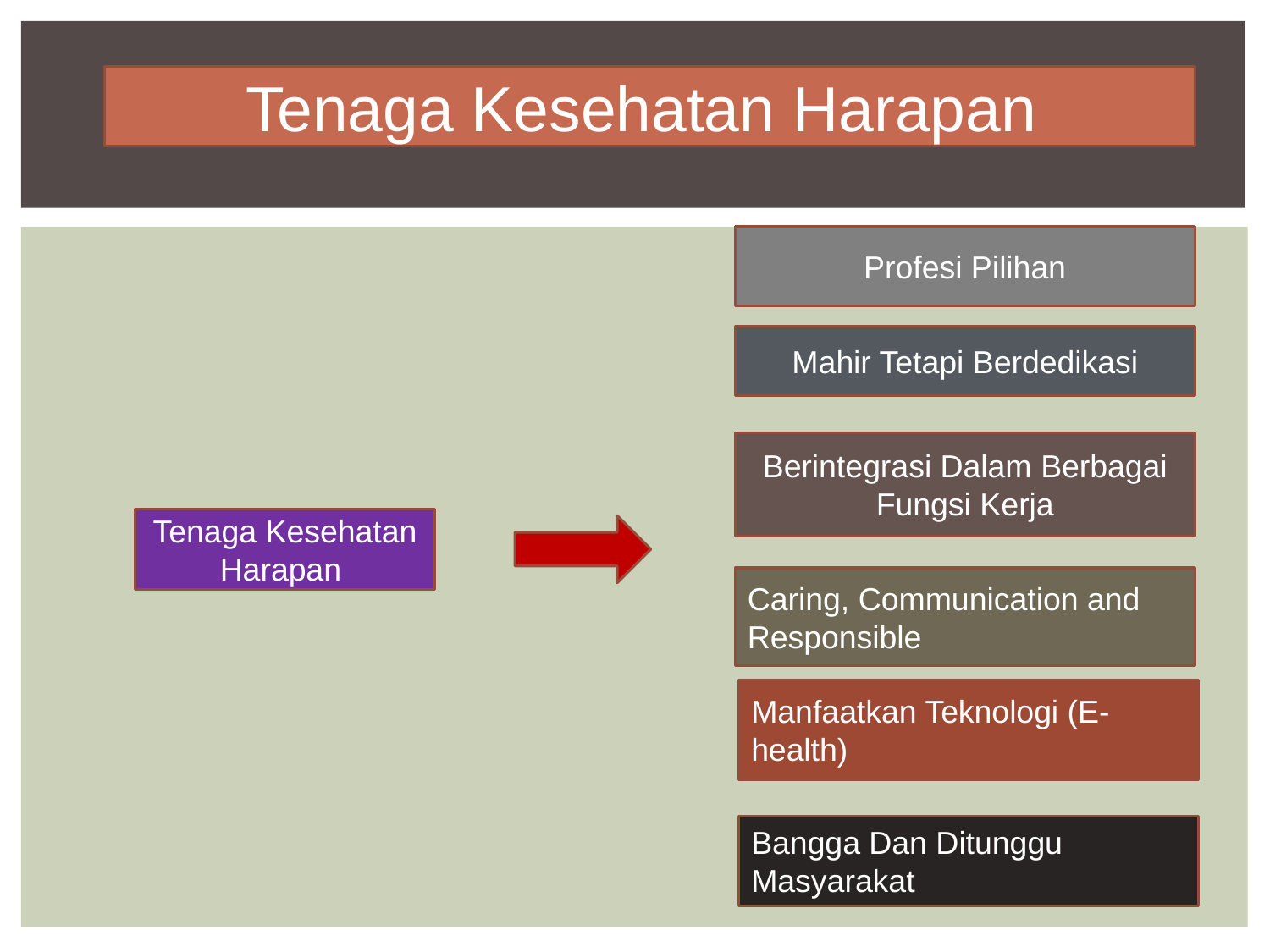

#
Tenaga Kesehatan Harapan
Profesi Pilihan
Mahir Tetapi Berdedikasi
Berintegrasi Dalam Berbagai Fungsi Kerja
Tenaga Kesehatan Harapan

Caring, Communication and Responsible
Manfaatkan Teknologi (E-health)
Bangga Dan Ditunggu Masyarakat